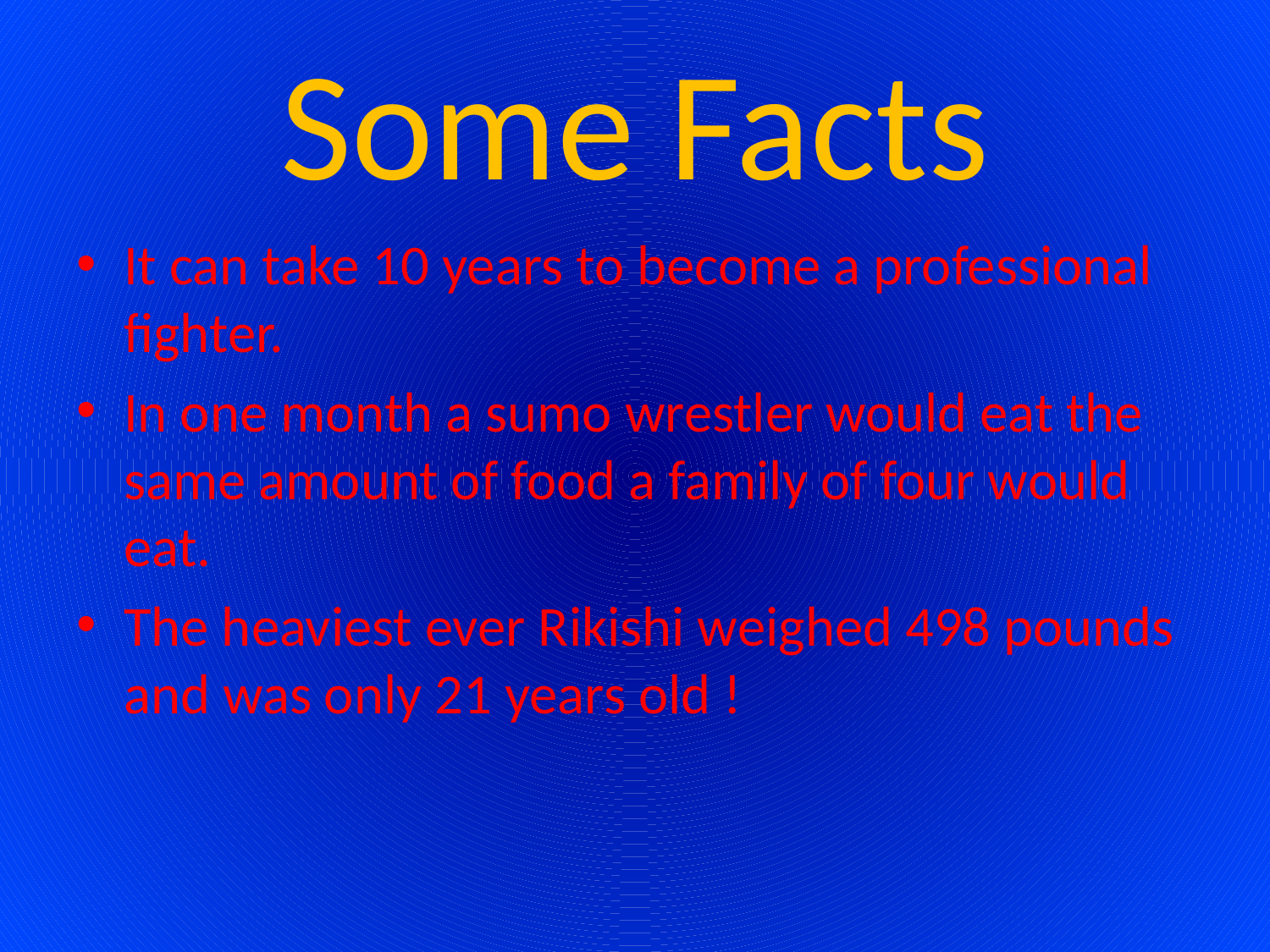

# Some Facts
It can take 10 years to become a professional  fighter.
In one month a sumo wrestler would eat the same amount of food a family of four would eat.
The heaviest ever Rikishi weighed 498 pounds and was only 21 years old !